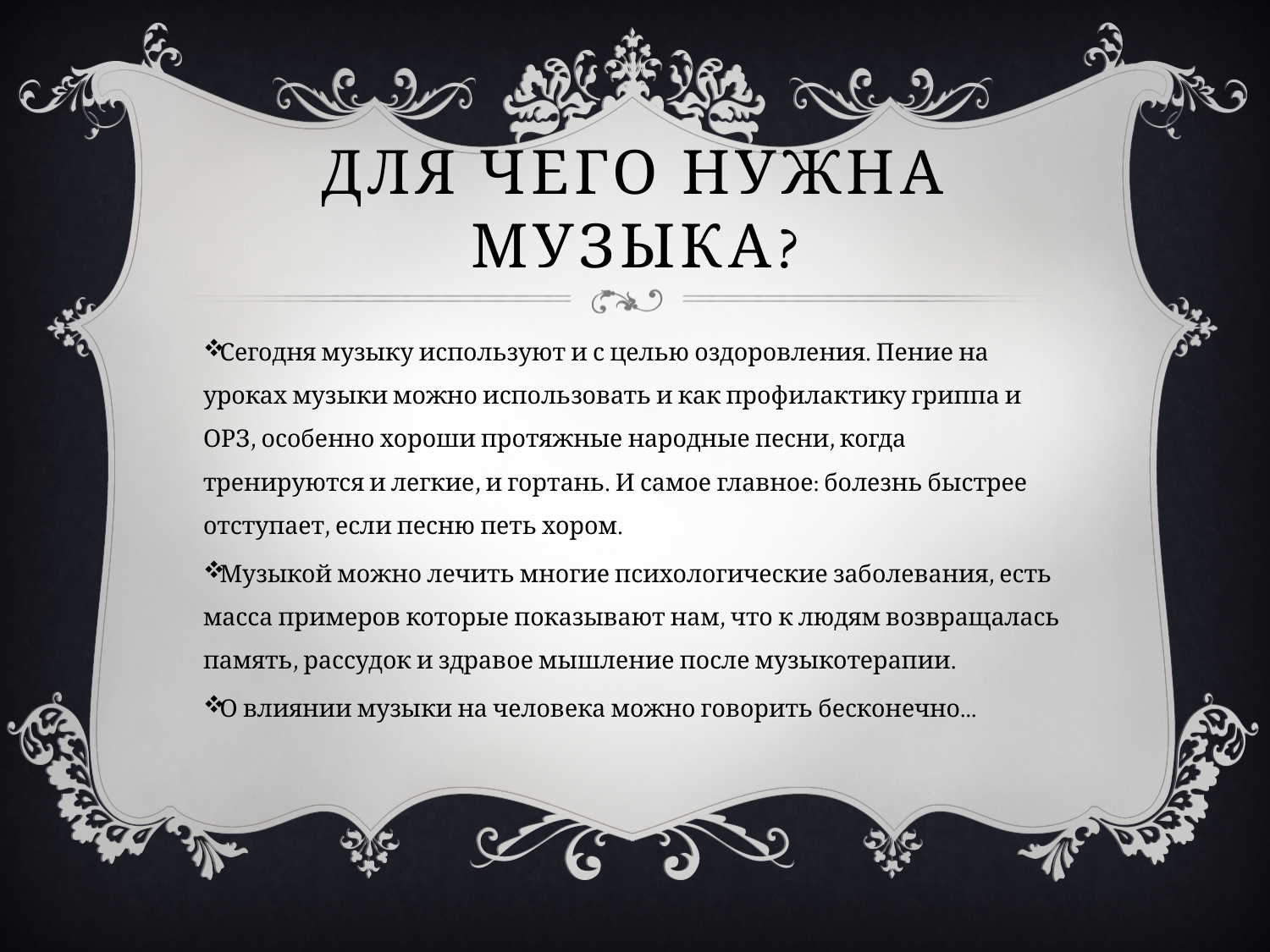

# Для чего нужна музыка?
Сегодня музыку используют и с целью оздоровления. Пение на уроках музыки можно использовать и как профилактику гриппа и ОРЗ, особенно хороши протяжные народные песни, когда тренируются и легкие, и гортань. И самое главное: болезнь быстрее отступает, если песню петь хором.
Музыкой можно лечить многие психологические заболевания, есть масса примеров которые показывают нам, что к людям возвращалась память, рассудок и здравое мышление после музыкотерапии.
О влиянии музыки на человека можно говорить бесконечно...